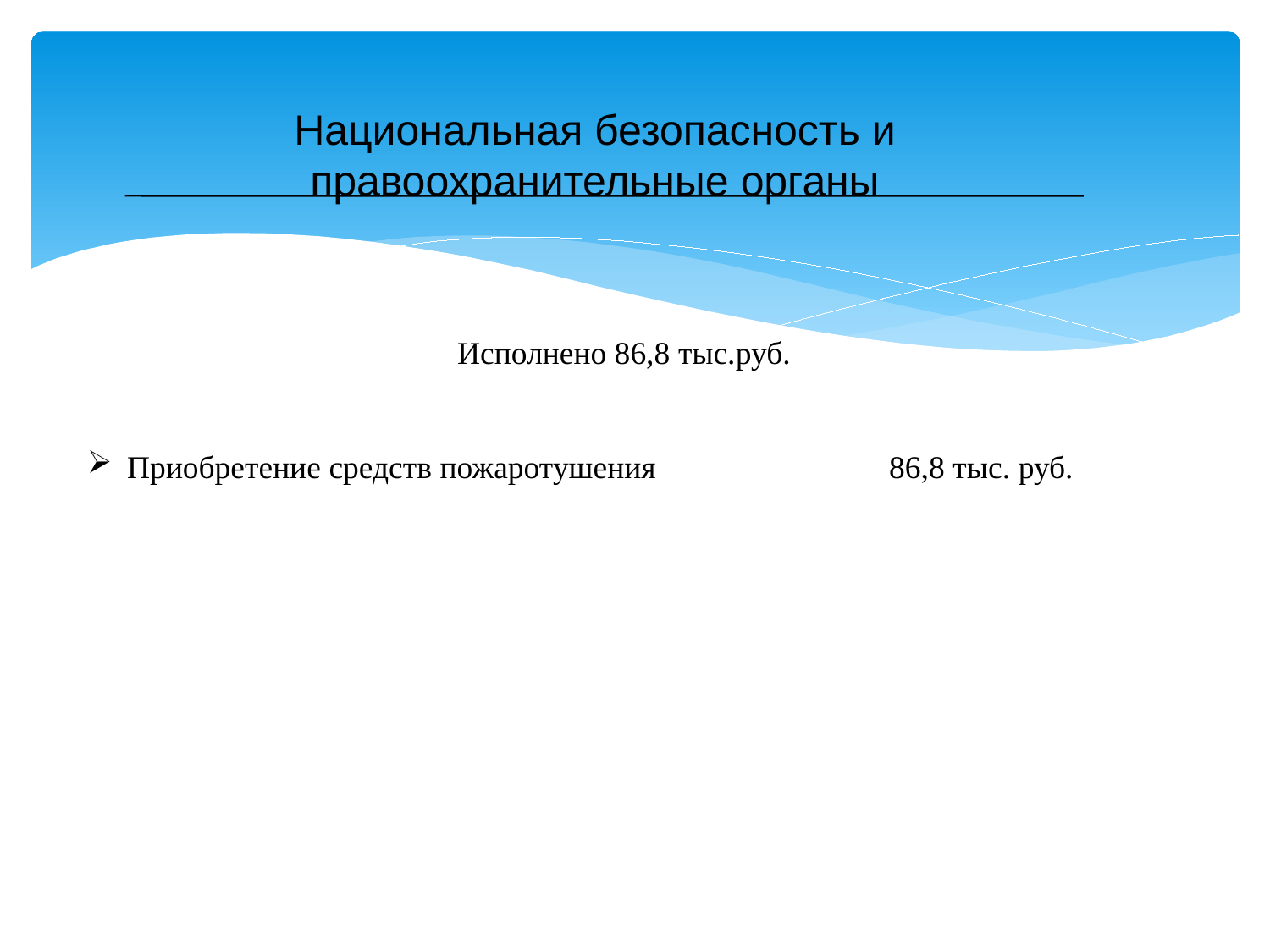

Национальная безопасность и правоохранительные органы

                                              Исполнено 86,8 тыс.руб.

Приобретение средств пожаротушения		86,8 тыс. руб.